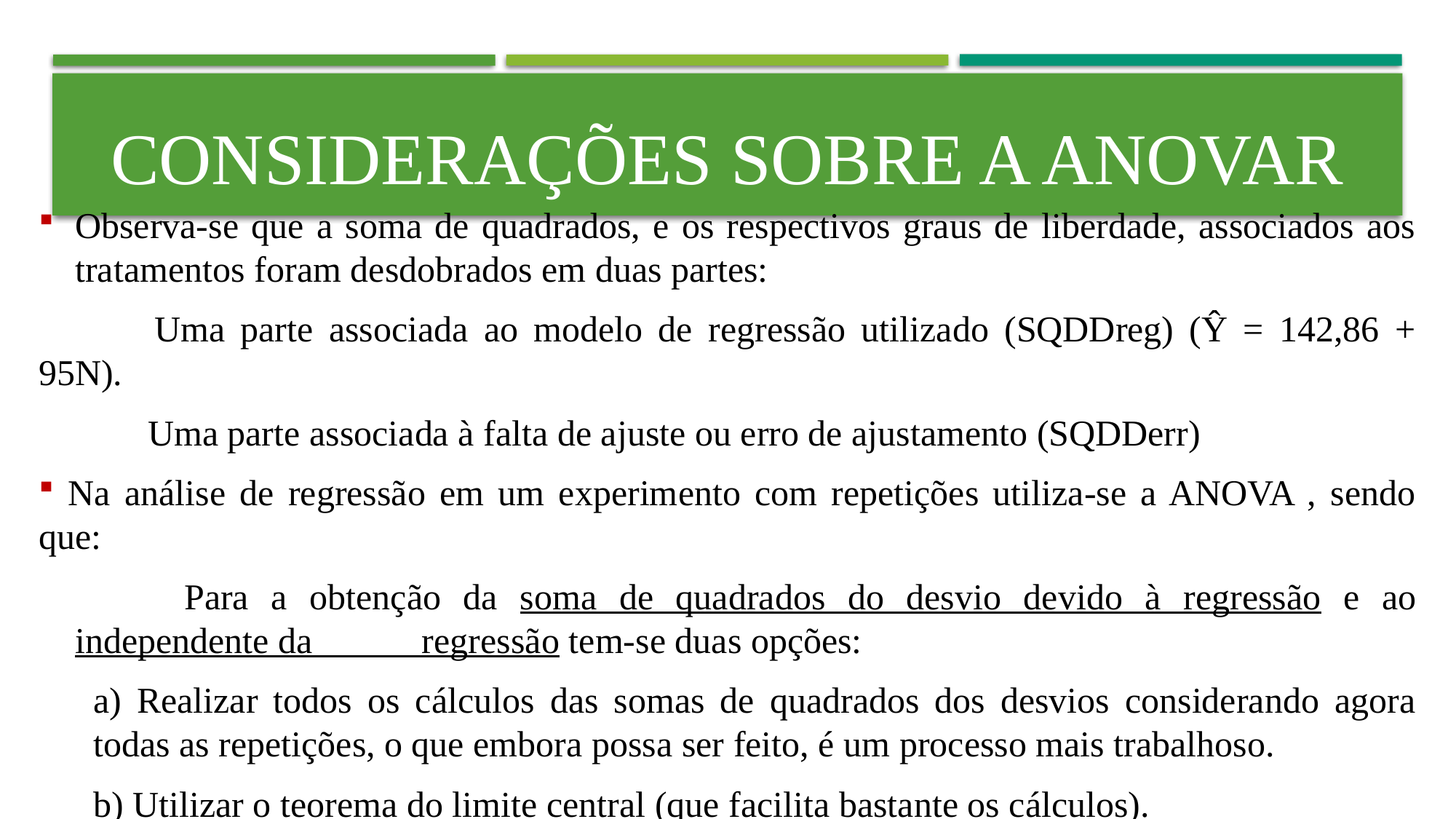

# Considerações Sobre a Anovar
Observa-se que a soma de quadrados, e os respectivos graus de liberdade, associados aos tratamentos foram desdobrados em duas partes:
 	Uma parte associada ao modelo de regressão utilizado (SQDDreg) (Ŷ = 142,86 + 95N).
 	Uma parte associada à falta de ajuste ou erro de ajustamento (SQDDerr)
 Na análise de regressão em um experimento com repetições utiliza-se a ANOVA , sendo que:
		Para a obtenção da soma de quadrados do desvio devido à regressão e ao independente da            regressão tem-se duas opções:
a) Realizar todos os cálculos das somas de quadrados dos desvios considerando agora todas as repetições, o que embora possa ser feito, é um processo mais trabalhoso.
b) Utilizar o teorema do limite central (que facilita bastante os cálculos).